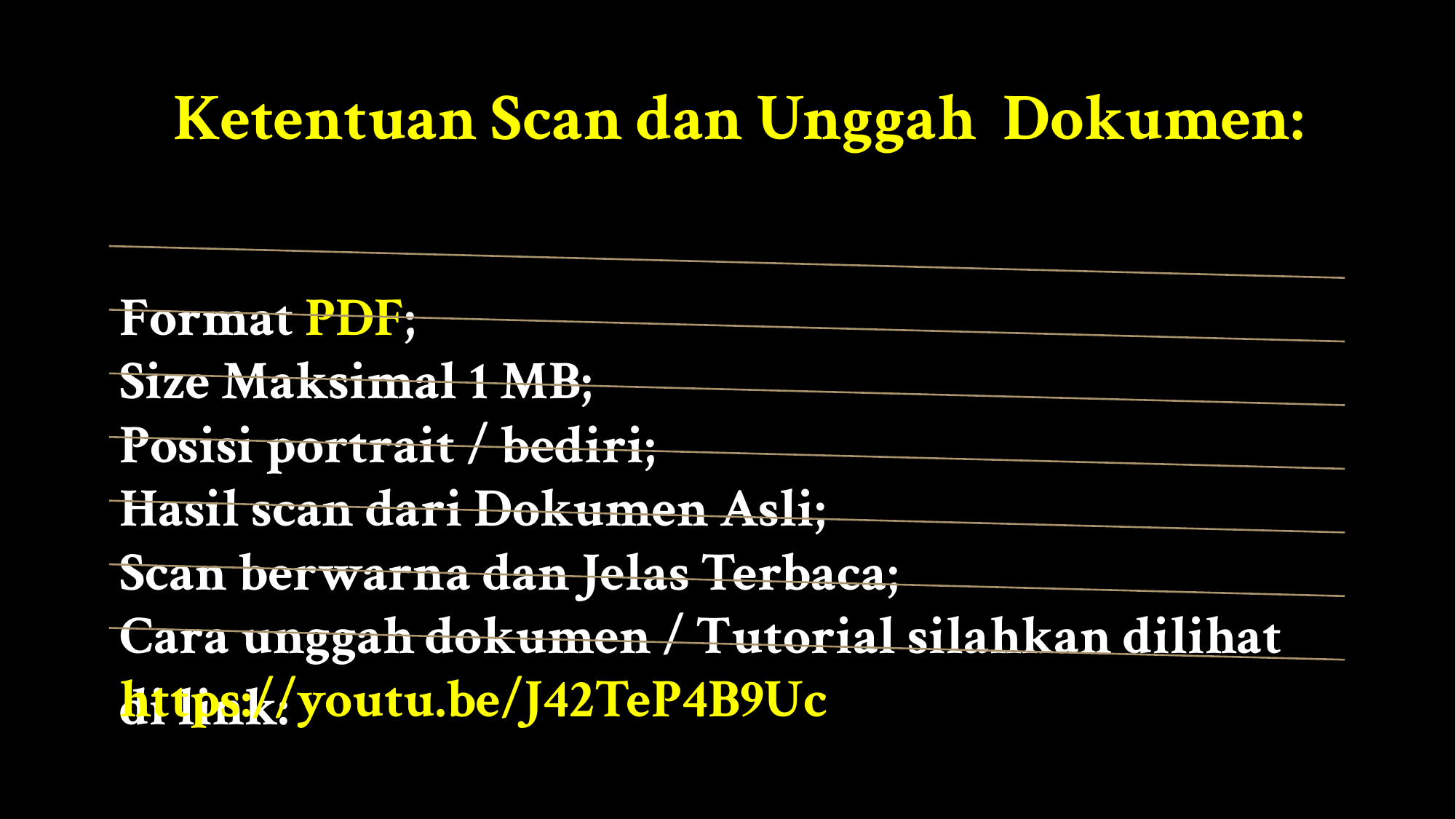

# Ketentuan Scan dan Unggah  Dokumen:
Format PDF;
Size Maksimal 1 MB;
Posisi portrait / bediri;
Hasil scan dari Dokumen Asli;
Scan berwarna dan Jelas Terbaca;
https://youtu.be/J42TeP4B9Uc